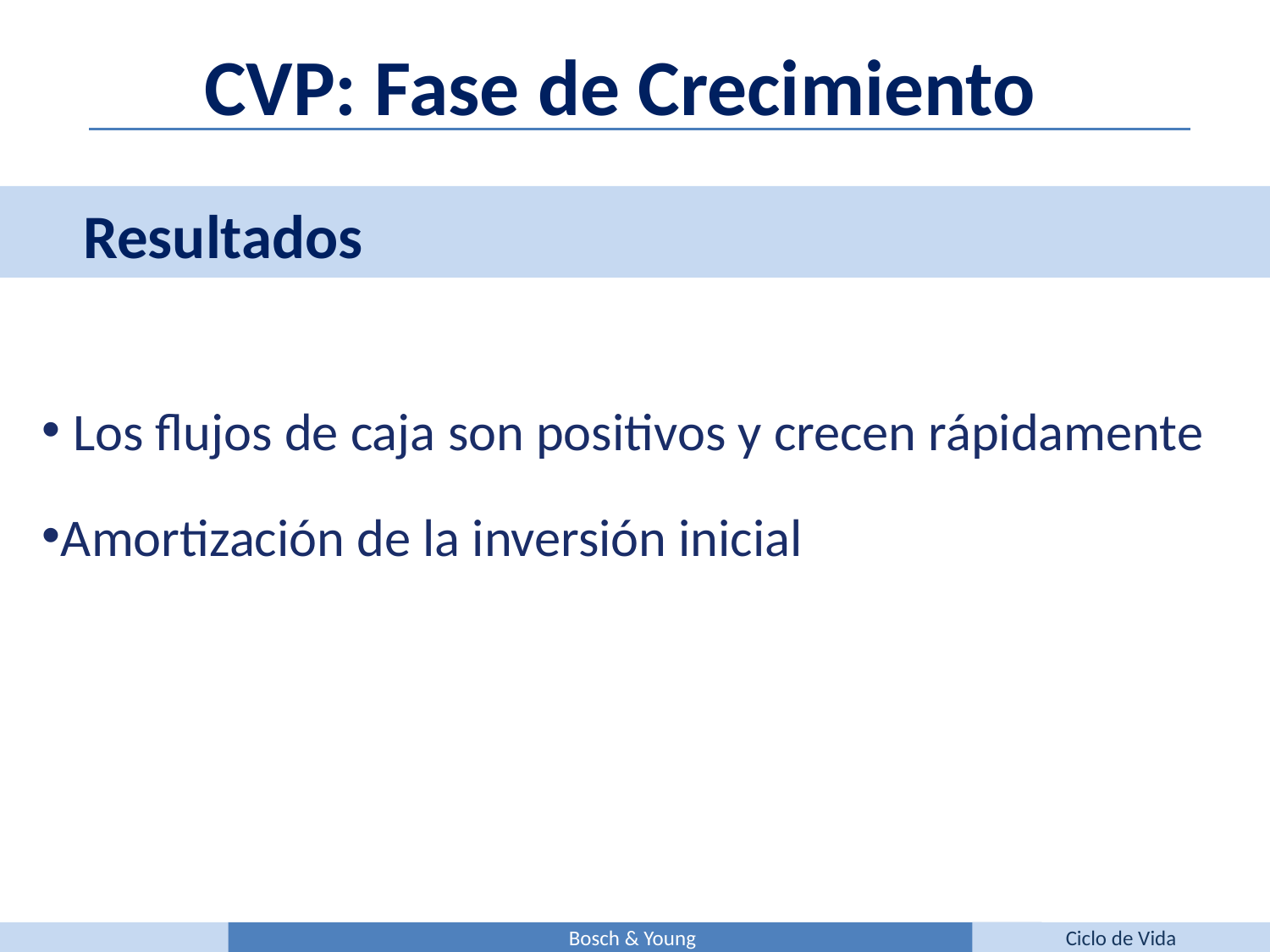

CVP: Fase de Crecimiento

Resultados
 Los flujos de caja son positivos y crecen rápidamente

Amortización de la inversión inicial

Bosch & Young
Ciclo de Vida